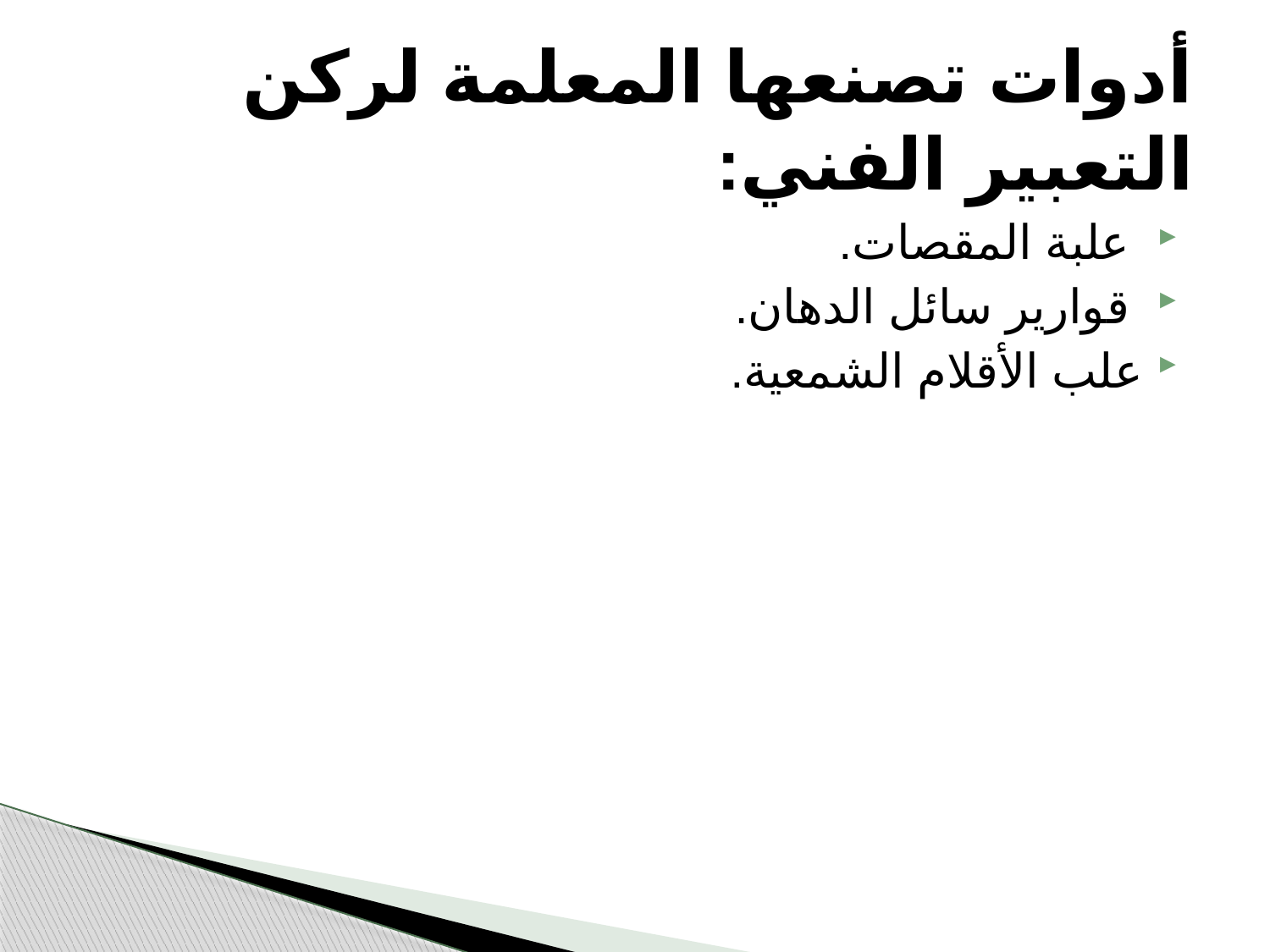

# أدوات تصنعها المعلمة لركن التعبير الفني:
 علبة المقصات.
 قوارير سائل الدهان.
علب الأقلام الشمعية.